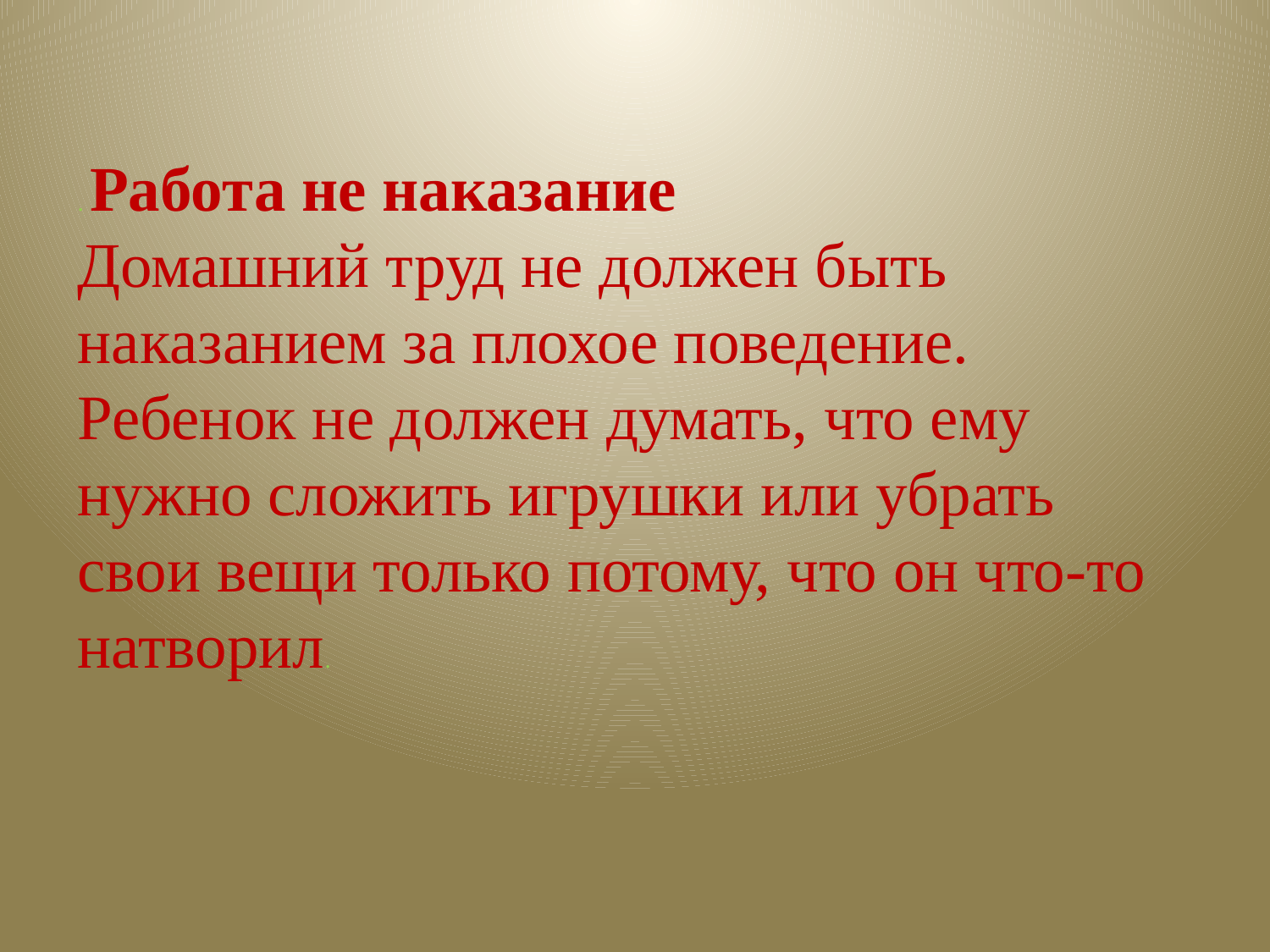

. Работа не наказание
Домашний труд не должен быть наказанием за плохое поведение. Ребенок не должен думать, что ему нужно сложить игрушки или убрать свои вещи только потому, что он что-то натворил.